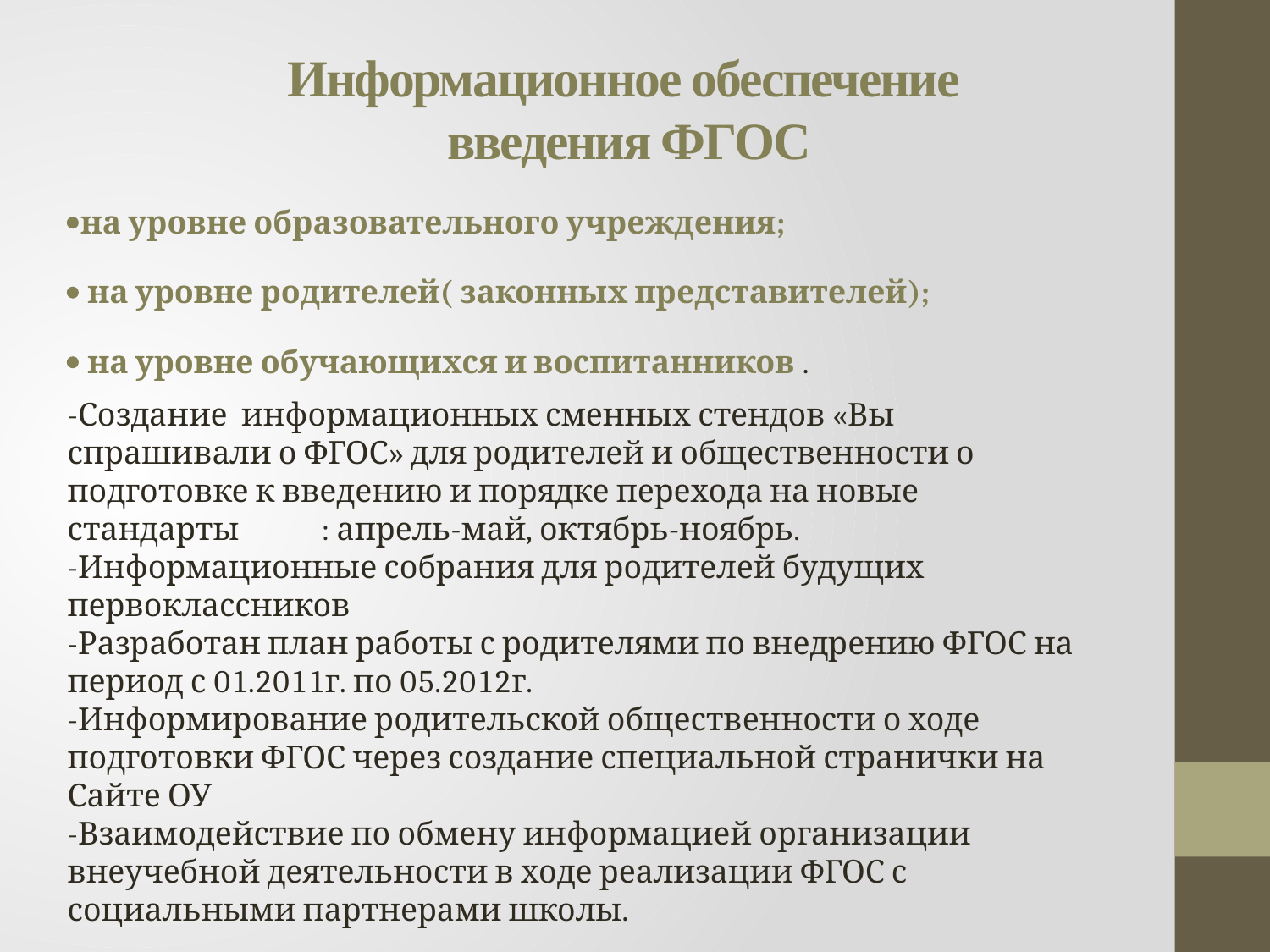

# Информационное обеспечение введения ФГОС
•на уровне образовательного учреждения;
• на уровне родителей( законных представителей);
• на уровне обучающихся и воспитанников .
-Создание  информационных сменных стендов «Вы спрашивали о ФГОС» для родителей и общественности о подготовке к введению и порядке перехода на новые стандарты	: апрель-май, октябрь-ноябрь.
-Информационные собрания для родителей будущих первоклассников
-Разработан план работы с родителями по внедрению ФГОС на период с 01.2011г. по 05.2012г.
-Информирование родительской общественности о ходе подготовки ФГОС через создание специальной странички на Сайте ОУ
-Взаимодействие по обмену информацией организации внеучебной деятельности в ходе реализации ФГОС с социальными партнерами школы.